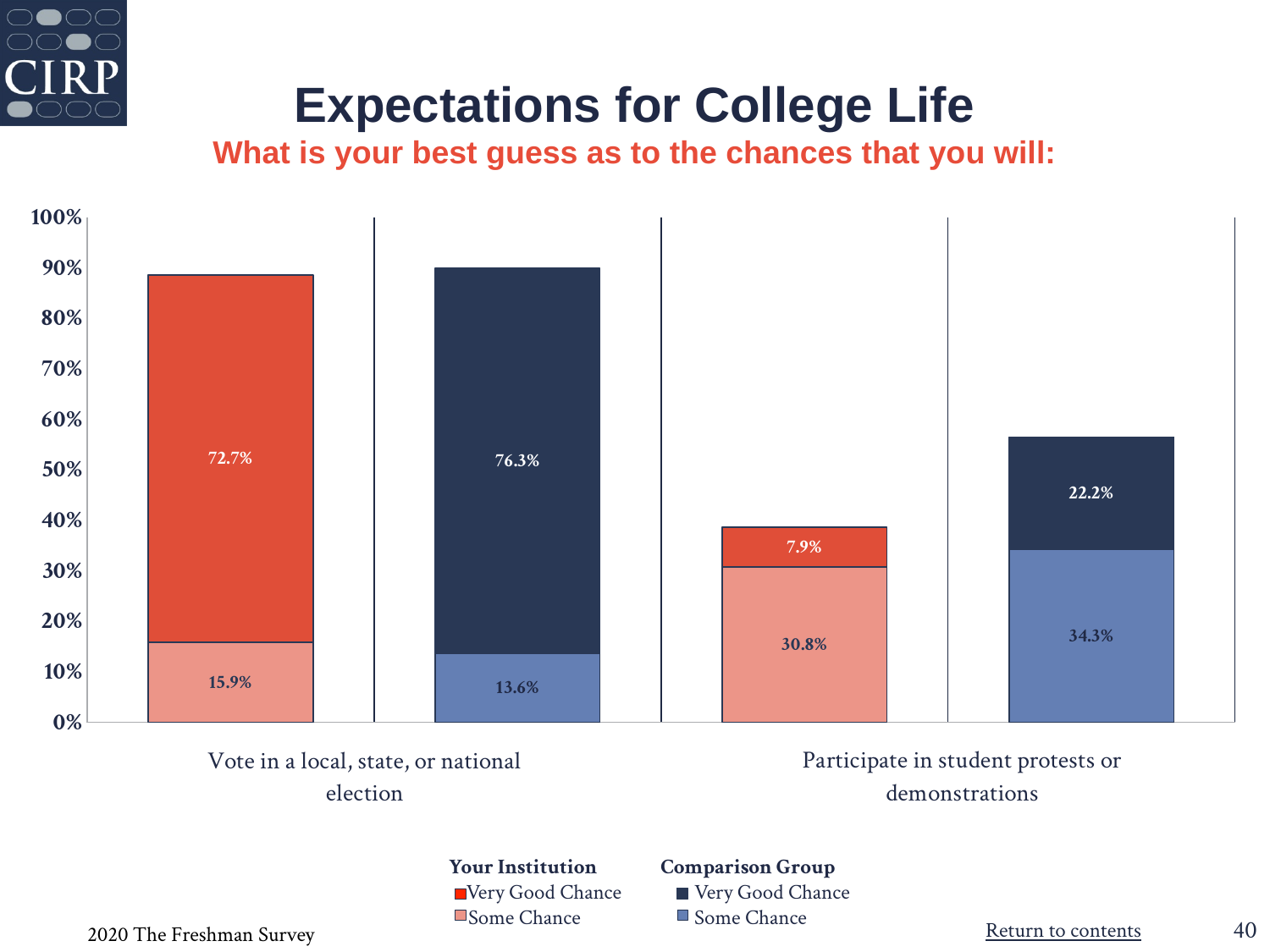

# Expectations for College Life What is your best guess as to the chances that you will:

### Chart

| Category | Some Chance | Very Good Chance |
|---|---|---|
| Your Institution | 0.159 | 0.727 |
| Comparison Group | 0.136 | 0.763 |
| Your Institution | 0.308 | 0.079 |
| Comparison Group | 0.343 | 0.222 |
   Your Institution               Comparison Group
       Very Good Chance	 Very Good Chance
       Some Chance          	 Some Chance
2020 The Freshman Survey

Return to contents
40